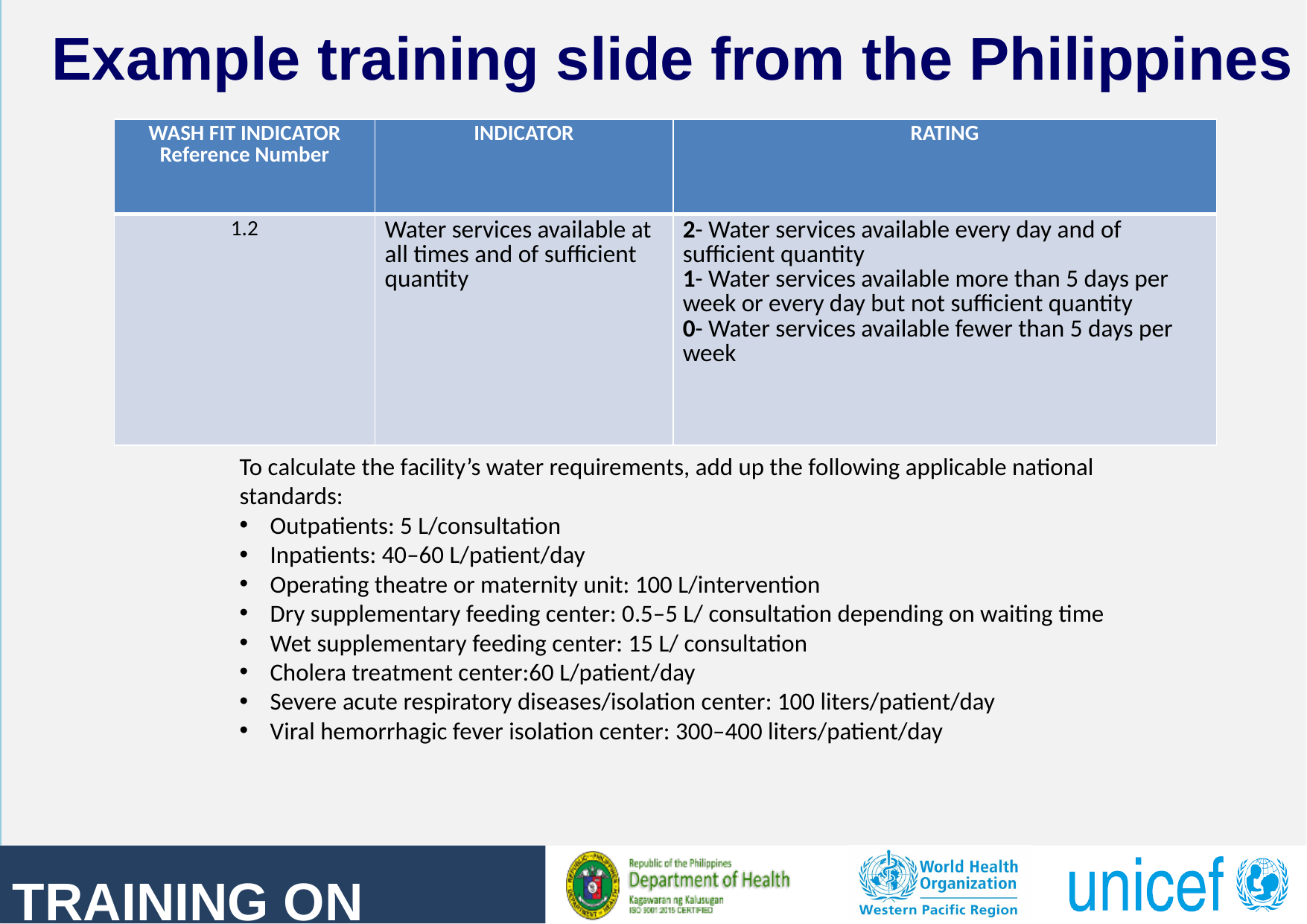

Example training slide from the Philippines
| WASH FIT INDICATOR Reference Number | INDICATOR | RATING |
| --- | --- | --- |
| 1.2 | Water services available at all times and of sufficient quantity | 2- Water services available every day and of sufficient quantity 1- Water services available more than 5 days per week or every day but not sufficient quantity 0- Water services available fewer than 5 days per week |
To calculate the facility’s water requirements, add up the following applicable national standards:
Outpatients: 5 L/consultation
Inpatients: 40–60 L/patient/day
Operating theatre or maternity unit: 100 L/intervention
Dry supplementary feeding center: 0.5–5 L/ consultation depending on waiting time
Wet supplementary feeding center: 15 L/ consultation
Cholera treatment center:60 L/patient/day
Severe acute respiratory diseases/isolation center: 100 liters/patient/day
Viral hemorrhagic fever isolation center: 300–400 liters/patient/day